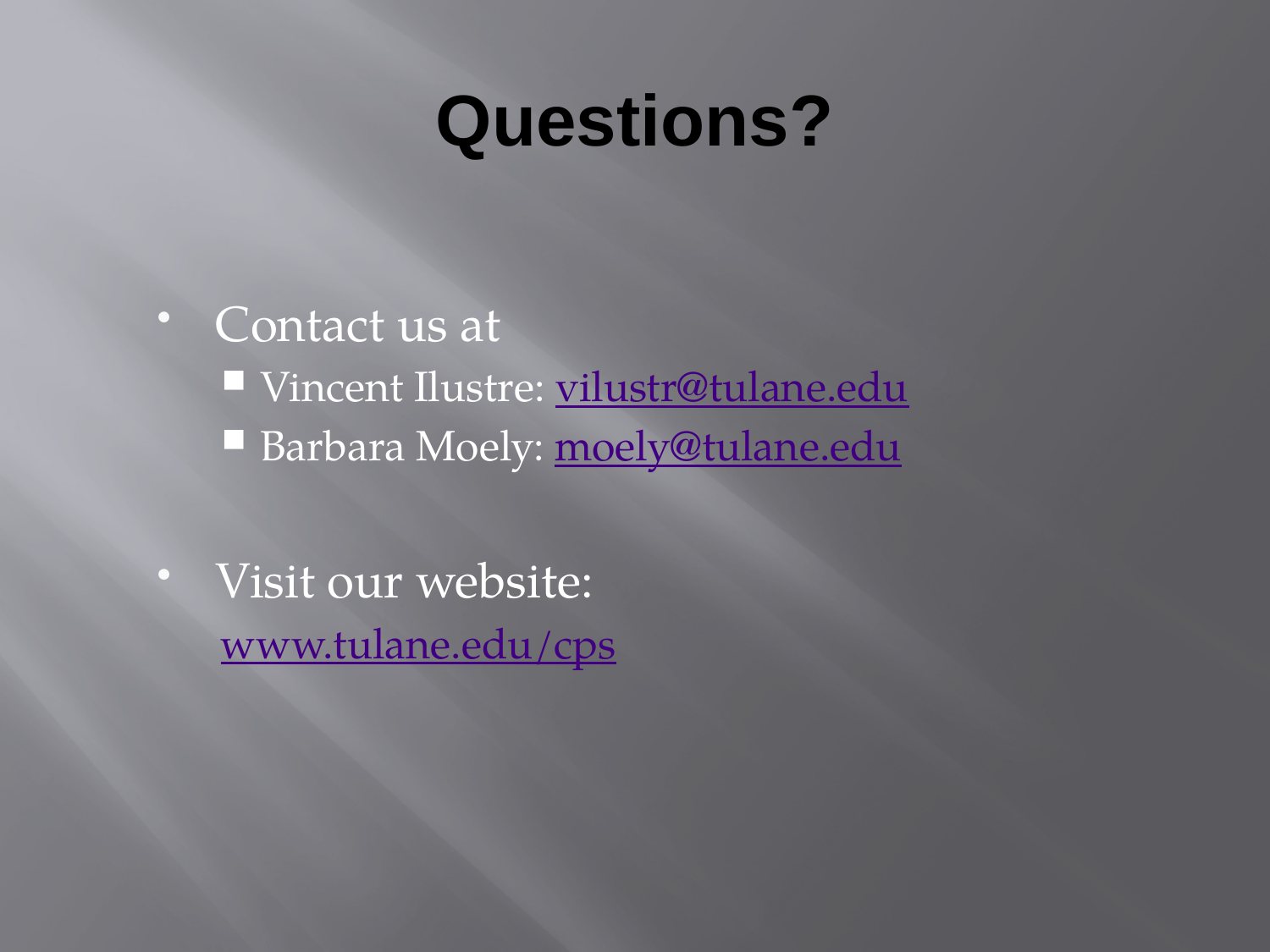

# Questions?
Contact us at
Vincent Ilustre: vilustr@tulane.edu
Barbara Moely: moely@tulane.edu

Visit our website:
www.tulane.edu/cps